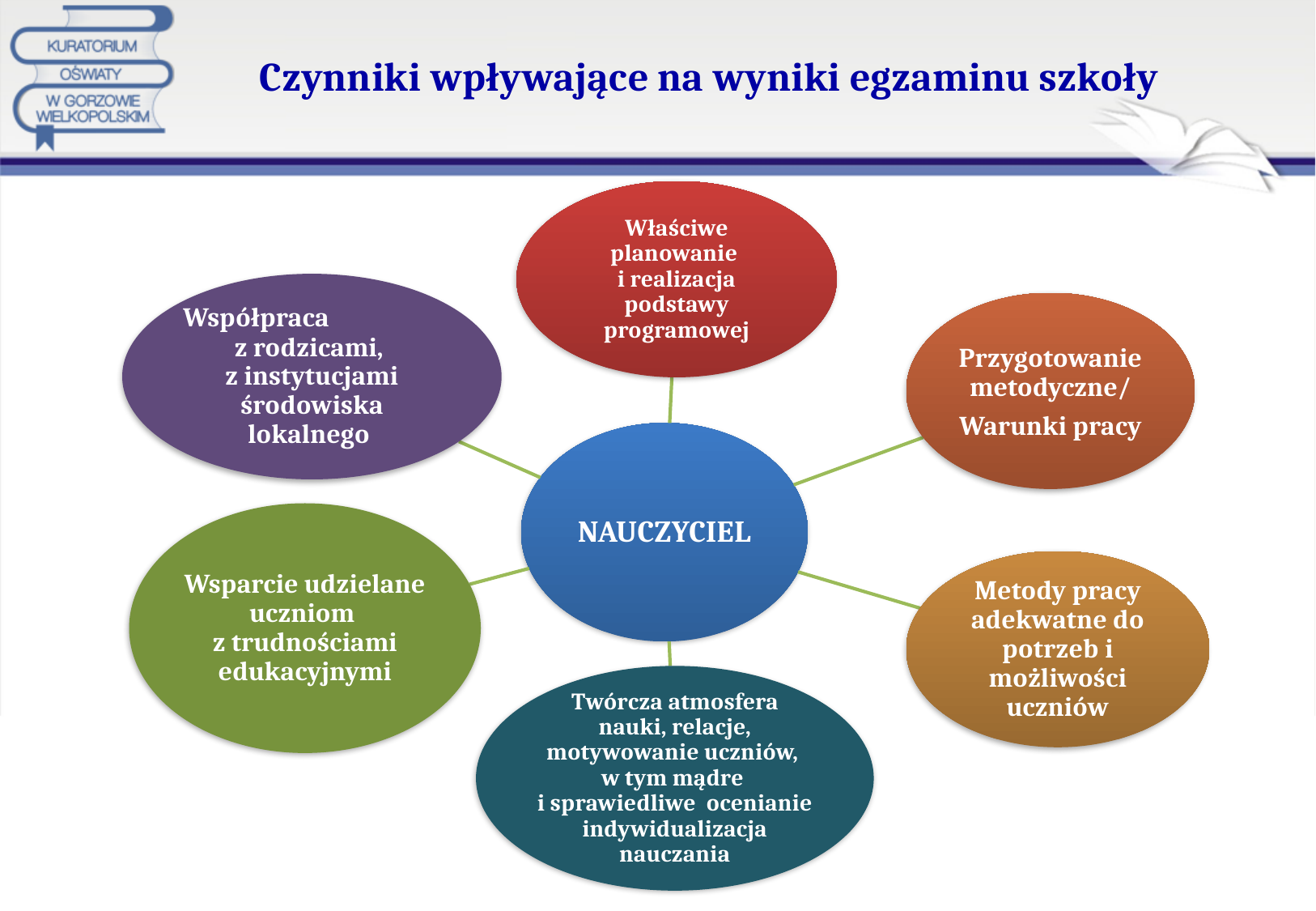

# Czynniki wpływające na wyniki egzaminu szkoły
NAUCZYCIEL

Właściwe planowanie
i realizacja podstawy programowej

Przygotowanie metodyczne/
Warunki pracy

Metody pracy adekwatne do potrzeb i możliwości uczniów

Twórcza atmosfera nauki, relacje, motywowanie uczniów,
w tym mądre
i sprawiedliwe  ocenianie indywidualizacja nauczania

Wsparcie udzielane uczniom
z trudnościami edukacyjnymi

Współpraca                    z rodzicami,
z instytucjami środowiska lokalnego